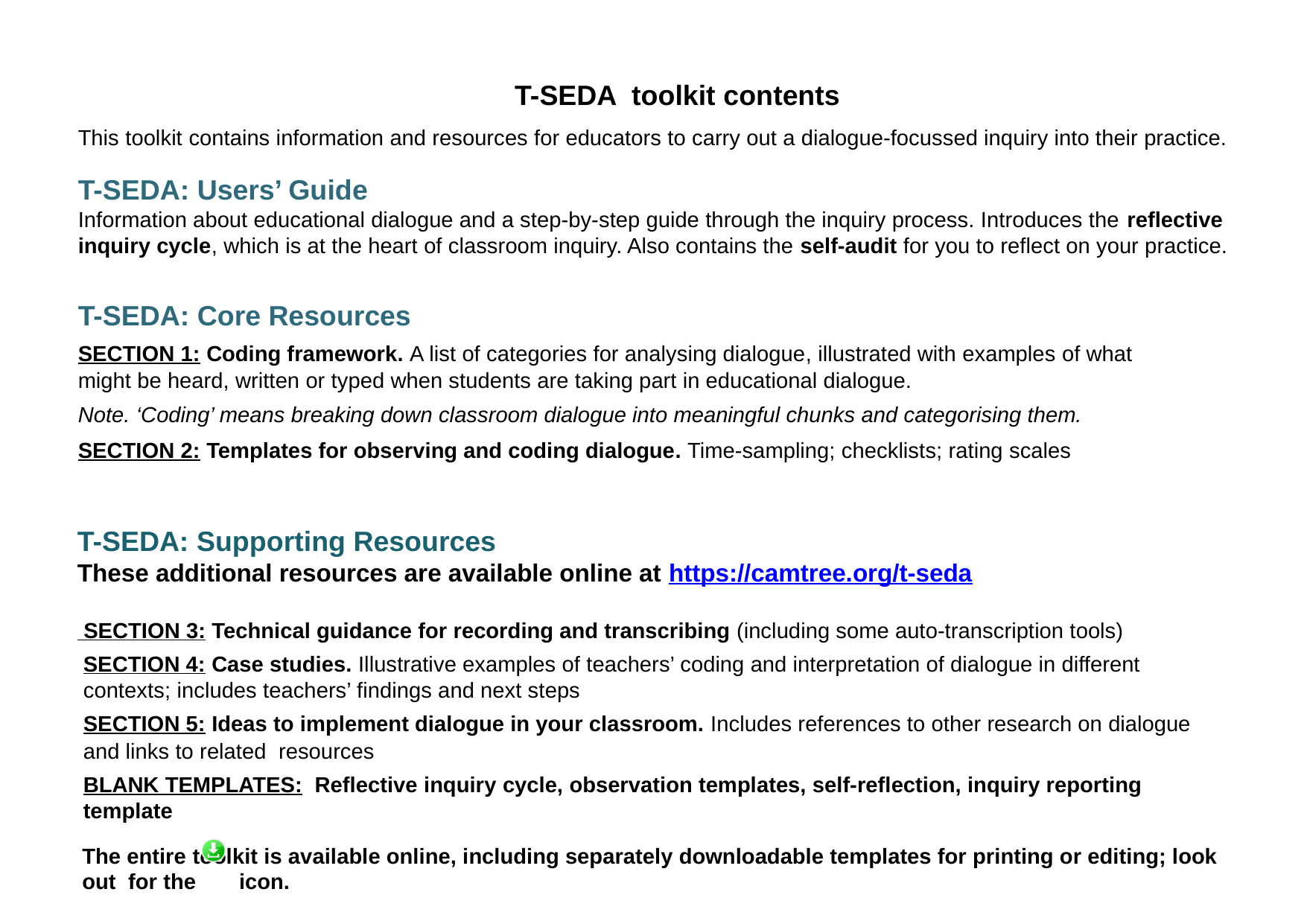

T-SEDA  toolkit contents
This toolkit contains information and resources for educators to carry out a dialogue-focussed inquiry into their practice.
T-SEDA: Users’ Guide
Information about educational dialogue and a step-by-step guide through the inquiry process. Introduces the reflective inquiry cycle, which is at the heart of classroom inquiry. Also contains the self-audit for you to reflect on your practice.

T-SEDA: Core Resources
SECTION 1: Coding framework. A list of categories for analysing dialogue, illustrated with examples of what might be heard, written or typed when students are taking part in educational dialogue.
Note. ‘Coding’ means breaking down classroom dialogue into meaningful chunks and categorising them.
SECTION 2: Templates for observing and coding dialogue. Time-sampling; checklists; rating scales

T-SEDA: Supporting Resources
These additional resources are available online at https://camtree.org/t-seda

 SECTION 3: Technical guidance for recording and transcribing (including some auto-transcription tools)
SECTION 4: Case studies. Illustrative examples of teachers’ coding and interpretation of dialogue in different contexts; includes teachers’ findings and next steps
SECTION 5: Ideas to implement dialogue in your classroom. Includes references to other research on dialogue and links to related  resources
BLANK TEMPLATES:  Reflective inquiry cycle, observation templates, self-reflection, inquiry reporting template

The entire toolkit is available online, including separately downloadable templates for printing or editing; look out  for the       icon.